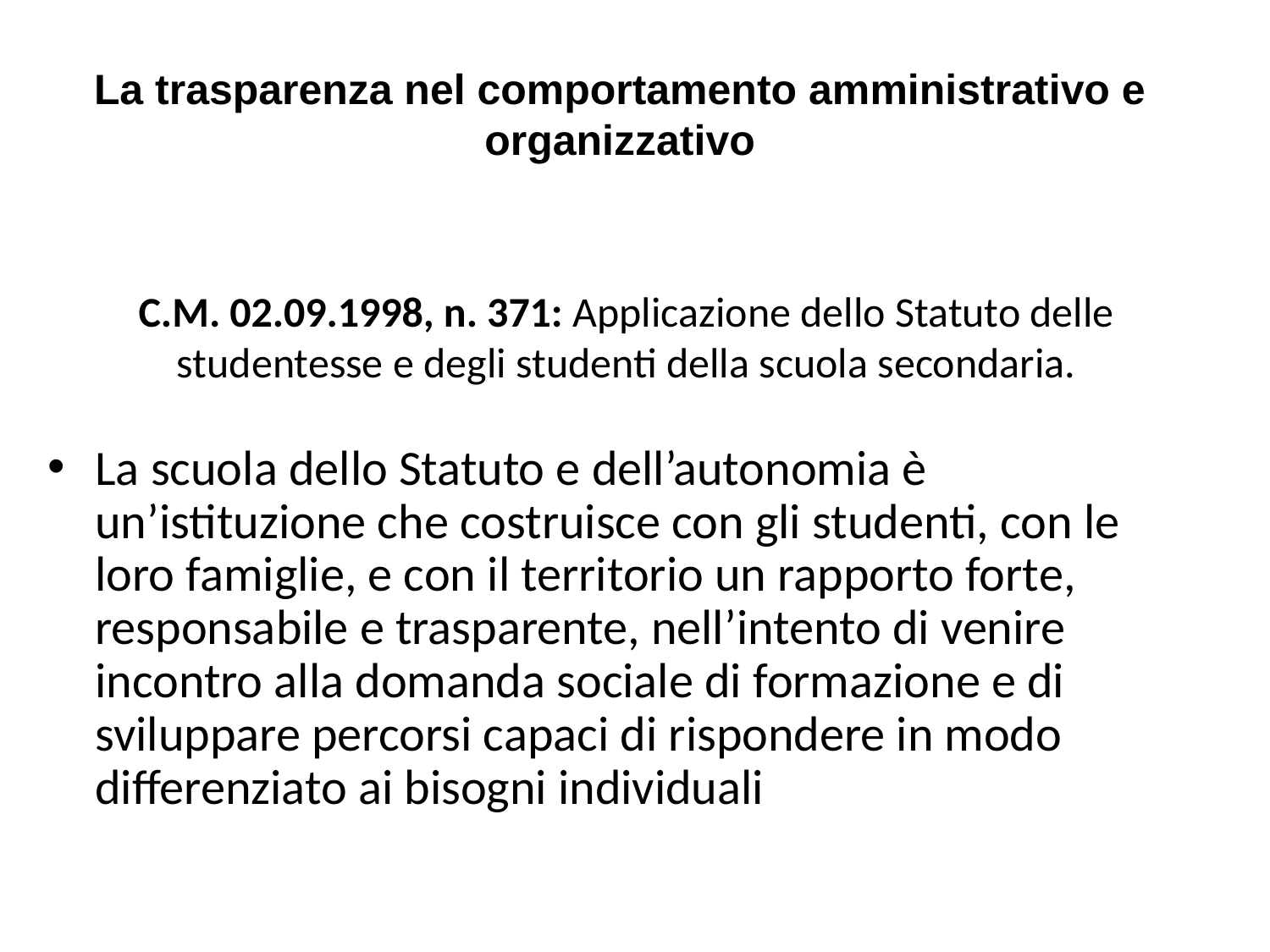

La trasparenza nel comportamento amministrativo e organizzativo
# C.M. 02.09.1998, n. 371: Applicazione dello Statuto delle studentesse e degli studenti della scuola secondaria.
La scuola dello Statuto e dell’autonomia è un’istituzione che costruisce con gli studenti, con le loro famiglie, e con il territorio un rapporto forte, responsabile e trasparente, nell’intento di venire incontro alla domanda sociale di formazione e di sviluppare percorsi capaci di rispondere in modo differenziato ai bisogni individuali